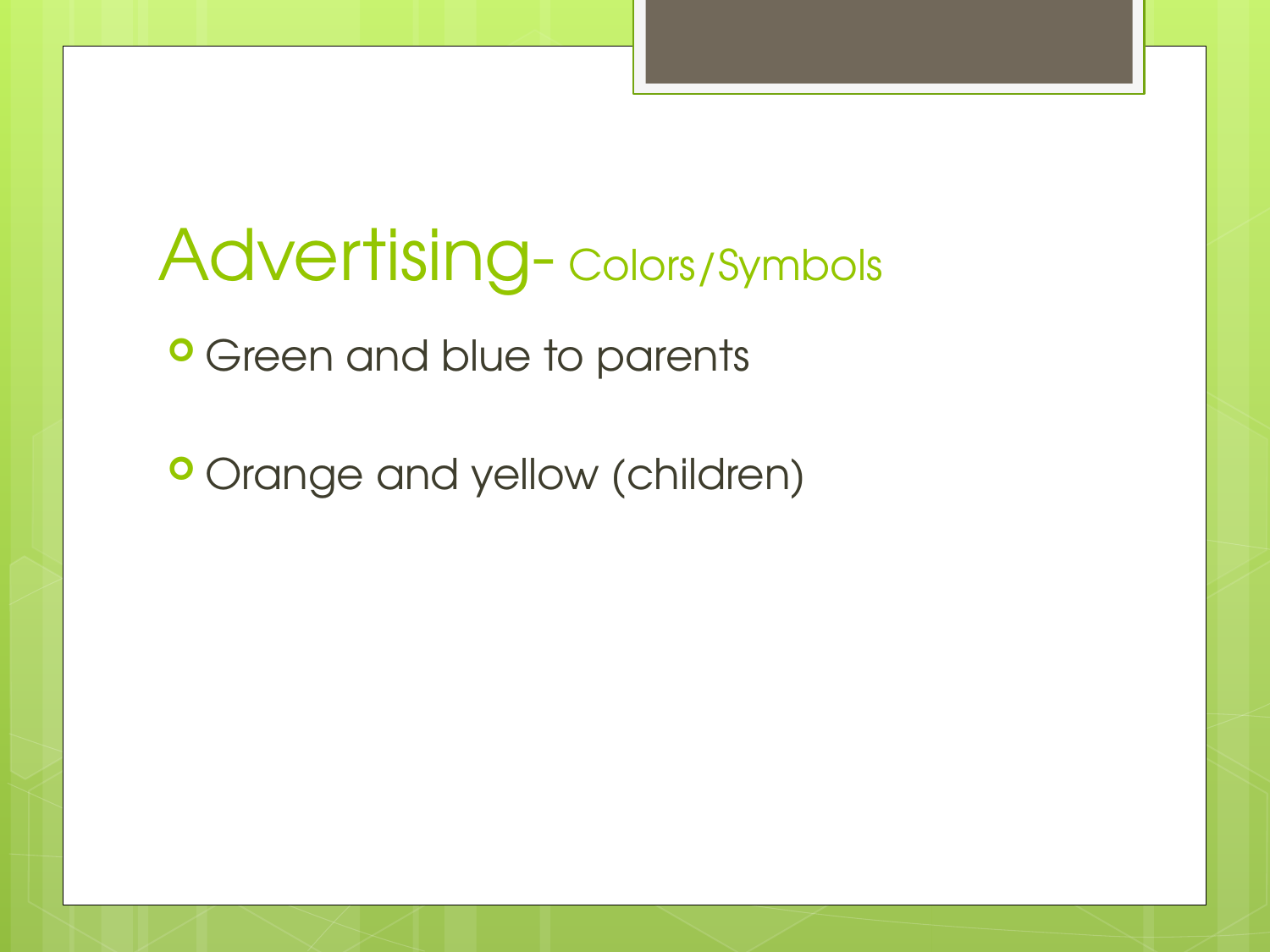

# Advertising- Colors/Symbols
Green and blue to parents

Orange and yellow (children)